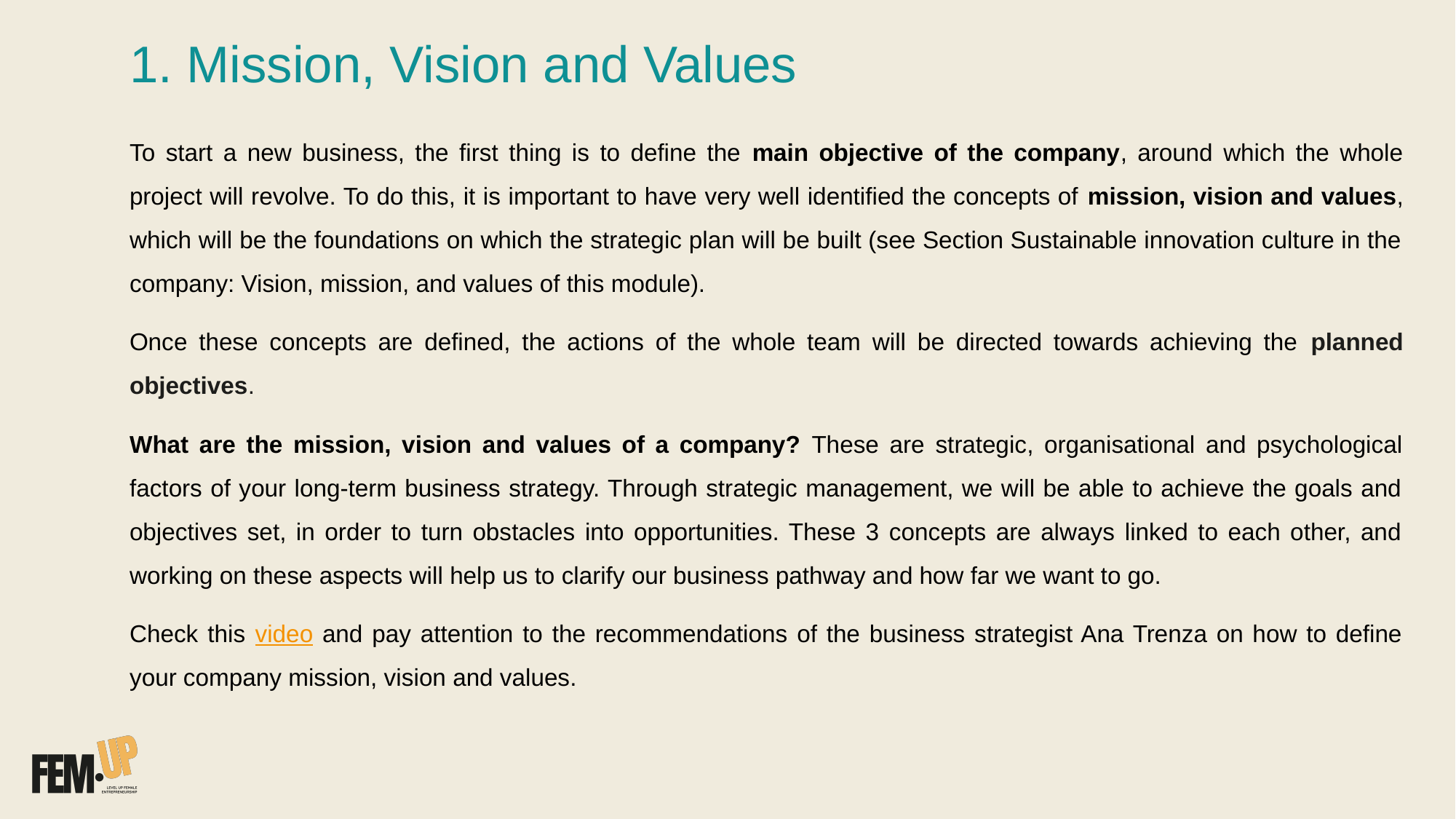

# 1. Mission, Vision and Values
To start a new business, the first thing is to define the main objective of the company, around which the whole project will revolve. To do this, it is important to have very well identified the concepts of mission, vision and values, which will be the foundations on which the strategic plan will be built (see Section Sustainable innovation culture in the company: Vision, mission, and values of this module).
Once these concepts are defined, the actions of the whole team will be directed towards achieving the planned objectives.
What are the mission, vision and values of a company? These are strategic, organisational and psychological factors of your long-term business strategy. Through strategic management, we will be able to achieve the goals and objectives set, in order to turn obstacles into opportunities. These 3 concepts are always linked to each other, and working on these aspects will help us to clarify our business pathway and how far we want to go.
Check this video and pay attention to the recommendations of the business strategist Ana Trenza on how to define your company mission, vision and values.